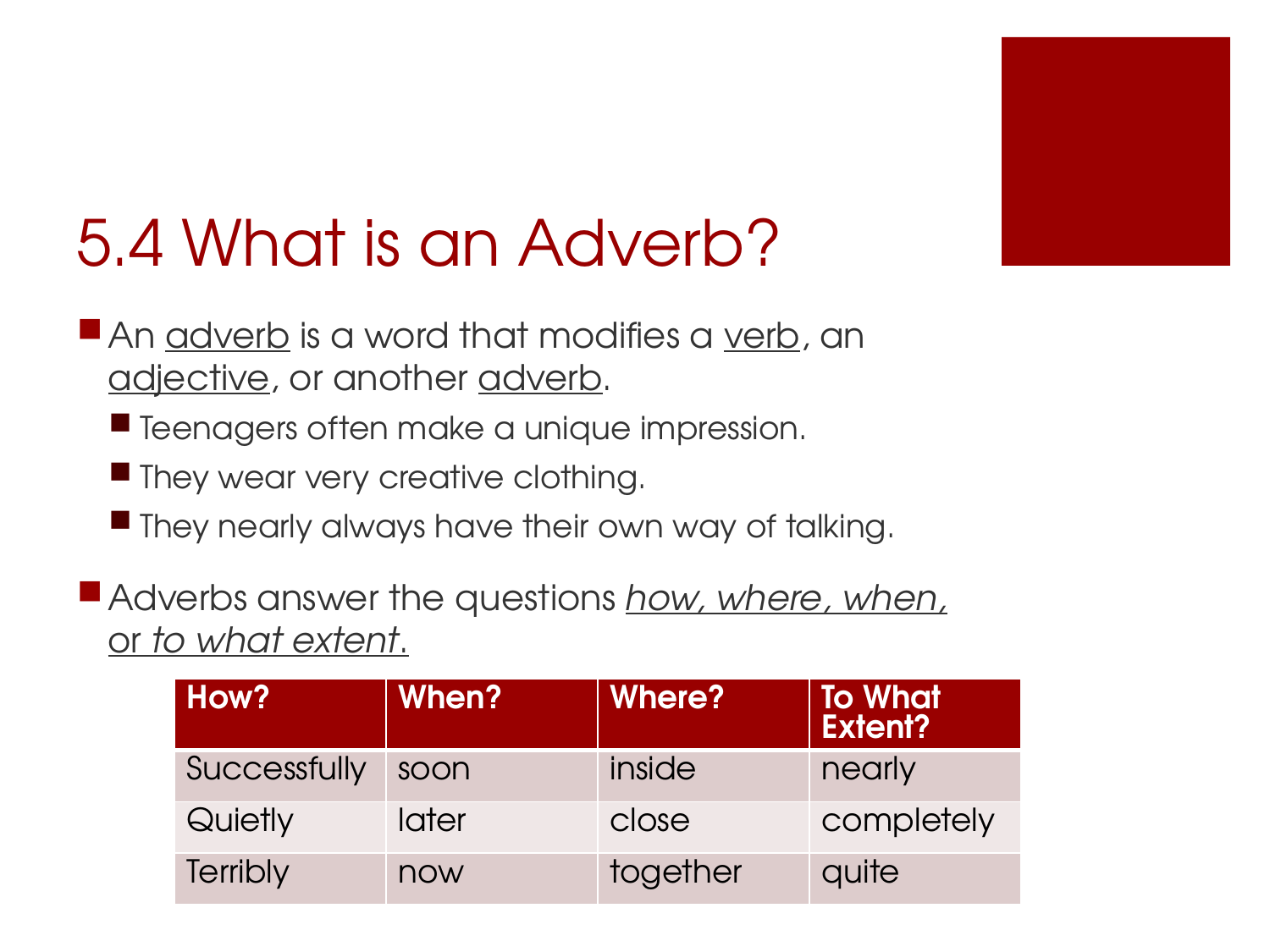

# 5.4 What is an Adverb?
An adverb is a word that modifies a verb, an adjective, or another adverb.
Teenagers often make a unique impression.
They wear very creative clothing.
They nearly always have their own way of talking.
Adverbs answer the questions how, where, when, or to what extent.

| How? | When? | Where? | To What Extent? |
| --- | --- | --- | --- |
| Successfully | soon | inside | nearly |
| Quietly | later | close | completely |
| Terribly | now | together | quite |